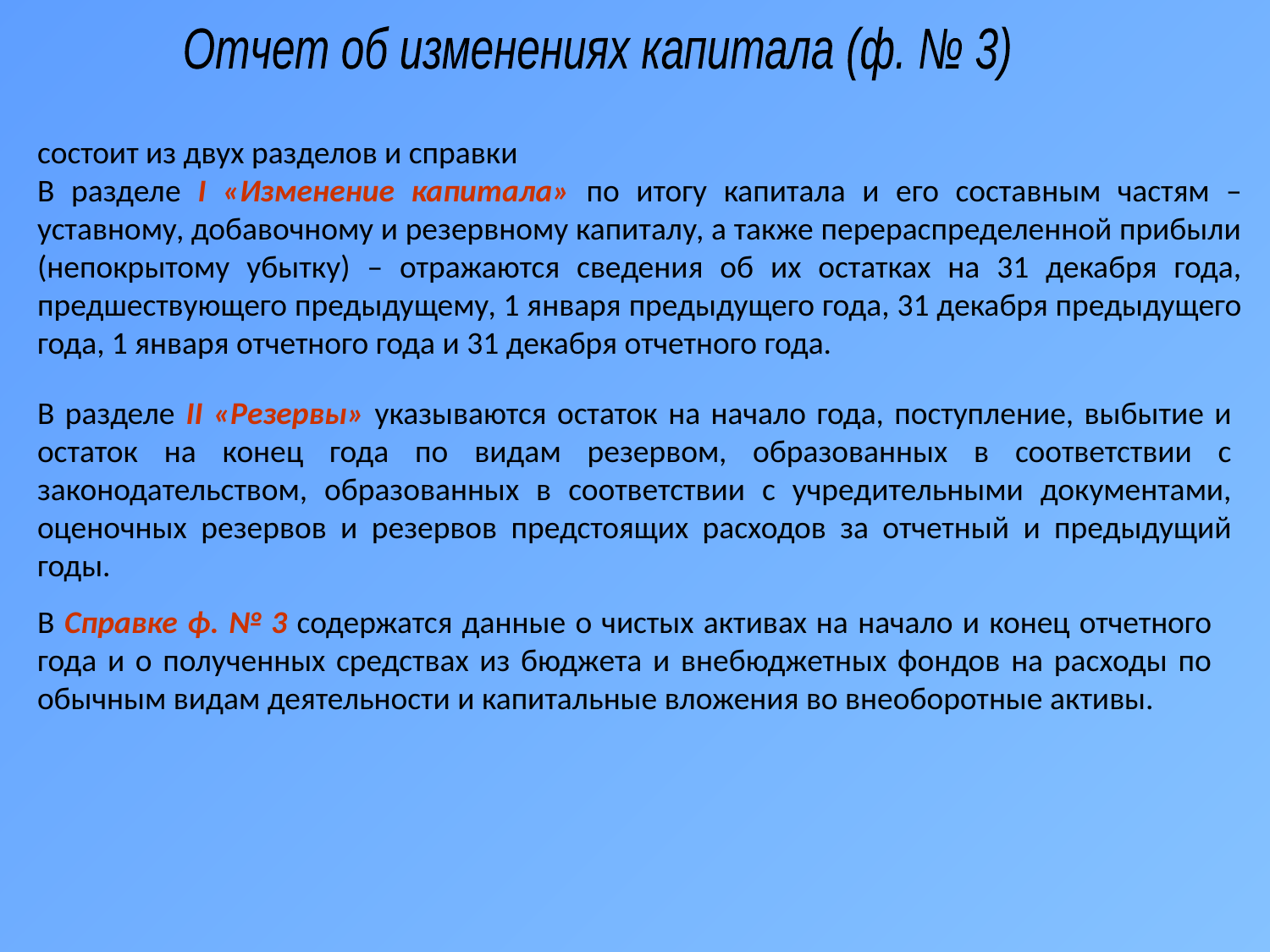

Отчет об изменениях капитала (ф. № 3)
состоит из двух разделов и справки
В разделе I «Изменение капитала» по итогу капитала и его составным частям – уставному, добавочному и резервному капиталу, а также перераспределенной прибыли (непокрытому убытку) – отражаются сведения об их остатках на 31 декабря года, предшествующего предыдущему, 1 января предыдущего года, 31 декабря предыдущего года, 1 января отчетного года и 31 декабря отчетного года.
В разделе II «Резервы» указываются остаток на начало года, поступление, выбытие и остаток на конец года по видам резервом, образованных в соответствии с законодательством, образованных в соответствии с учредительными документами, оценочных резервов и резервов предстоящих расходов за отчетный и предыдущий годы.
В Справке ф. № 3 содержатся данные о чистых активах на начало и конец отчетного года и о полученных средствах из бюджета и внебюджетных фондов на расходы по обычным видам деятельности и капитальные вложения во внеоборотные активы.